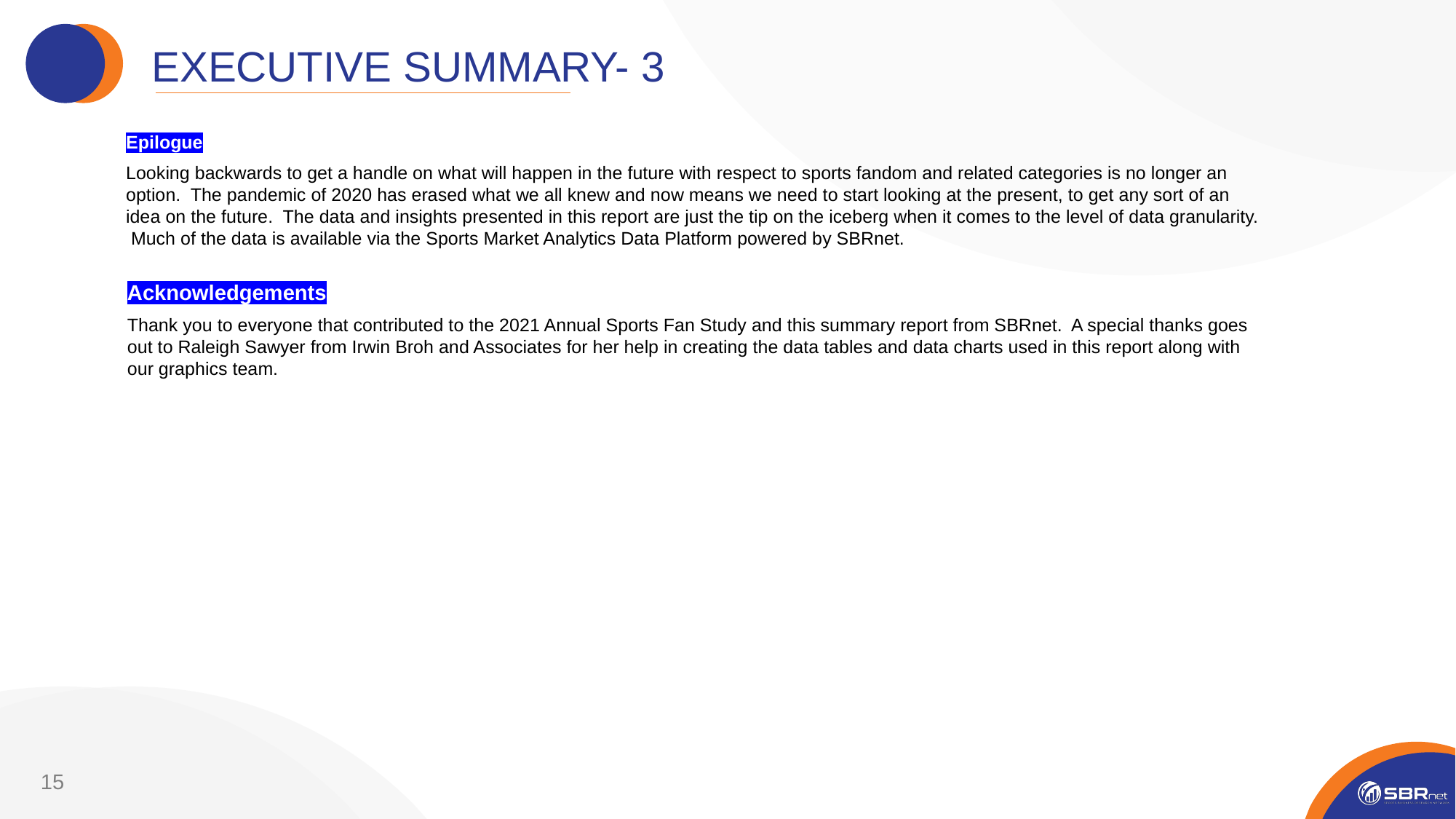

EXECUTIVE SUMMARY- 3
Epilogue
Looking backwards to get a handle on what will happen in the future with respect to sports fandom and related categories is no longer an option.  The pandemic of 2020 has erased what we all knew and now means we need to start looking at the present, to get any sort of an idea on the future.  The data and insights presented in this report are just the tip on the iceberg when it comes to the level of data granularity.  Much of the data is available via the Sports Market Analytics Data Platform powered by SBRnet.
Acknowledgements
Thank you to everyone that contributed to the 2021 Annual Sports Fan Study and this summary report from SBRnet.  A special thanks goes out to Raleigh Sawyer from Irwin Broh and Associates for her help in creating the data tables and data charts used in this report along with our graphics team.
15